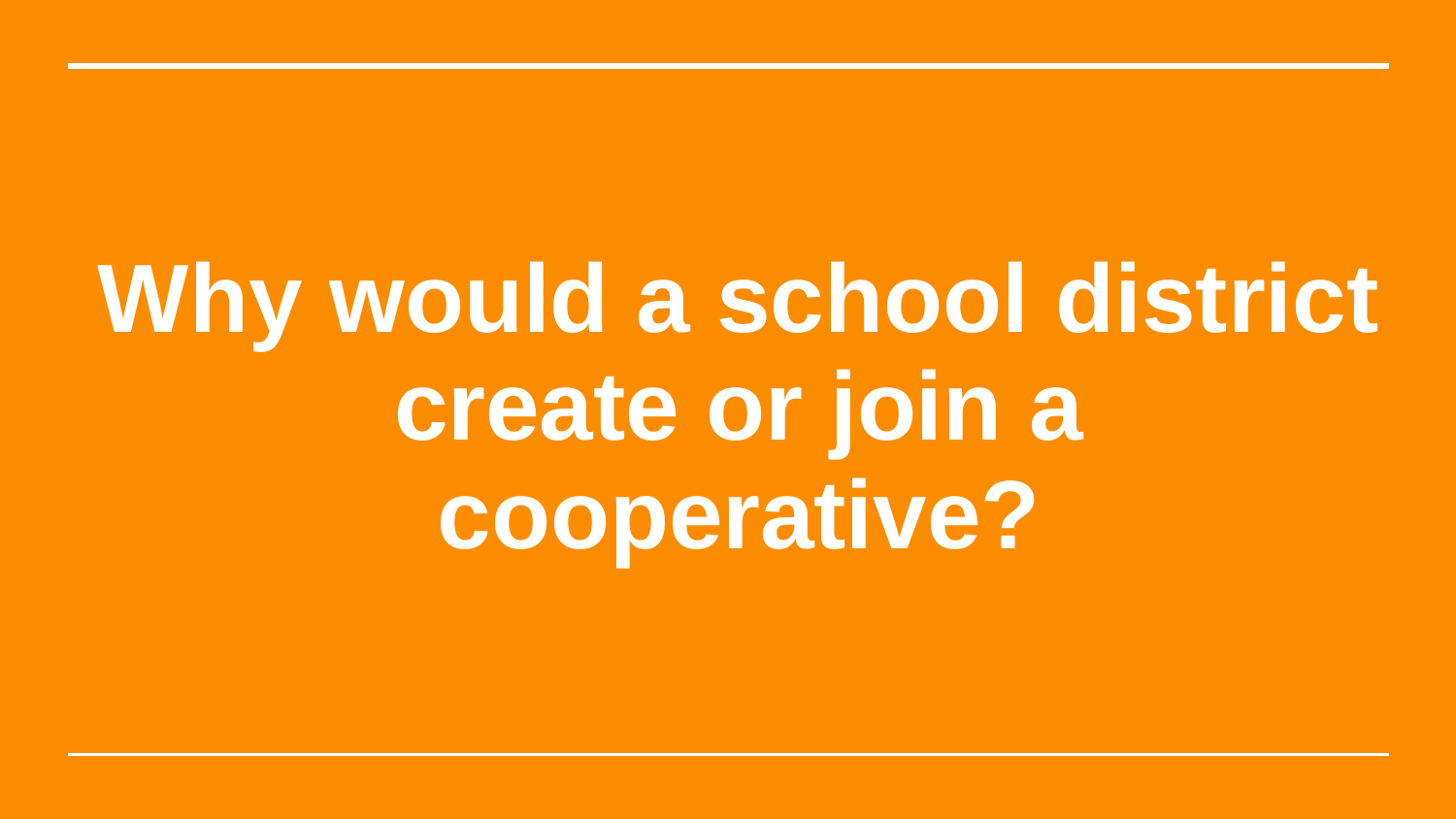

# Why would a school district create or join a cooperative?